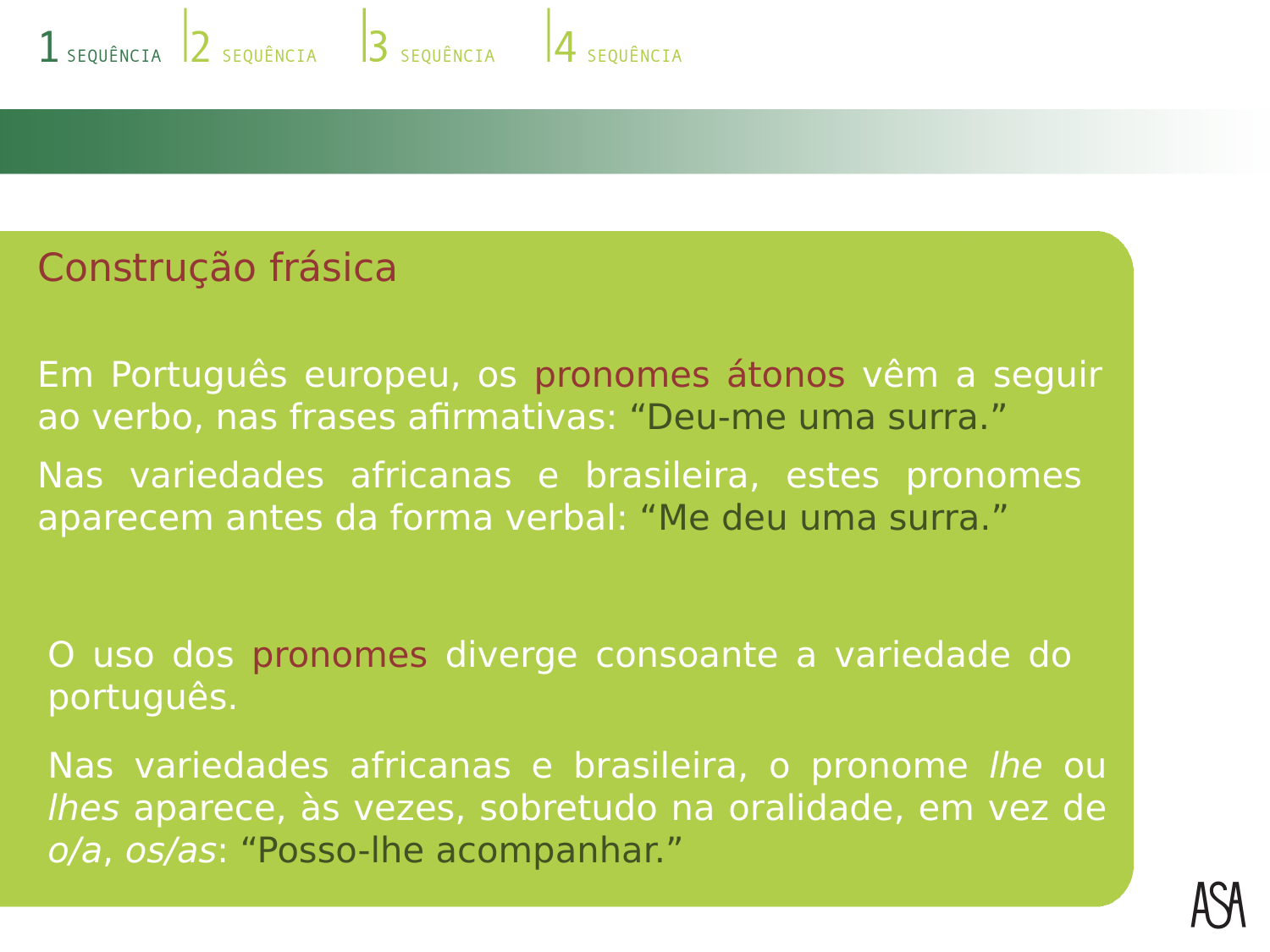

Construção frásica
Em Português europeu, os pronomes átonos vêm a seguir ao verbo, nas frases afirmativas: “Deu-me uma surra.”
Nas variedades africanas e brasileira, estes pronomes aparecem antes da forma verbal: “Me deu uma surra.”
O uso dos pronomes diverge consoante a variedade do português.
Nas variedades africanas e brasileira, o pronome lhe ou lhes aparece, às vezes, sobretudo na oralidade, em vez de o/a, os/as: “Posso-lhe acompanhar.”